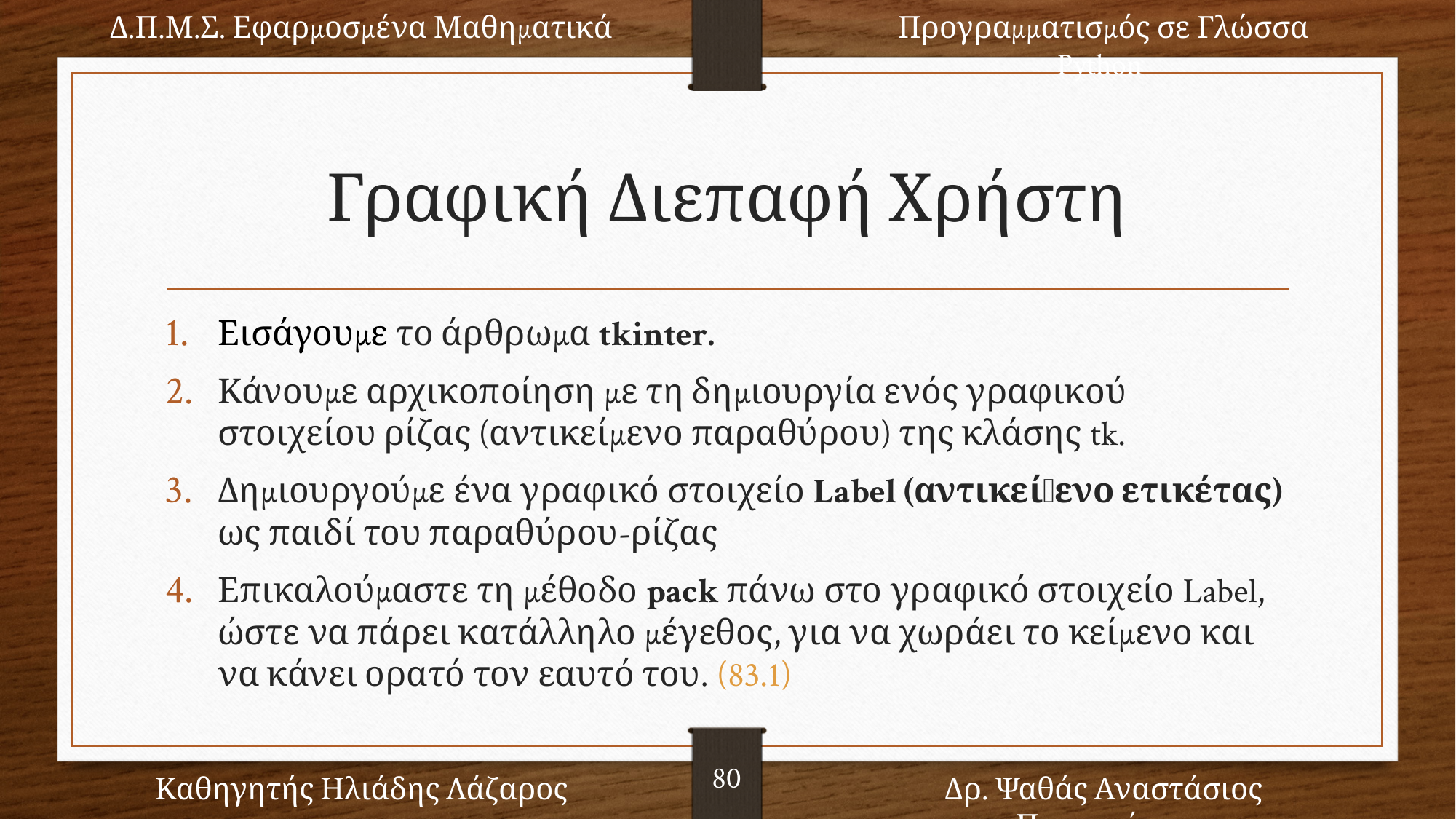

Δ.Π.Μ.Σ. Εφαρμοσμένα Μαθηματικά
Προγραμματισμός σε Γλώσσα Python
80
Καθηγητής Ηλιάδης Λάζαρος
Δρ. Ψαθάς Αναστάσιος Παναγιώτης
# Γραφική Διεπαφή Χρήστη
Εισάγουμε το άρθρωμα tkinter.
Κάνουμε αρχικοποίηση με τη δημιουργία ενός γραφικού στοιχείου ρίζας (αντικείμενο παραθύρου) της κλάσης tk.
Δημιουργούμε ένα γραφικό στοιχείο Label (αντικείμενο ετικέτας) ως παιδί του παραθύρου-ρίζας
Επικαλούμαστε τη μέθοδο pack πάνω στο γραφικό στοιχείο Label, ώστε να πάρει κατάλληλο μέγεθος, για να χωράει το κείμενο και να κάνει ορατό τον εαυτό του. (83.1)